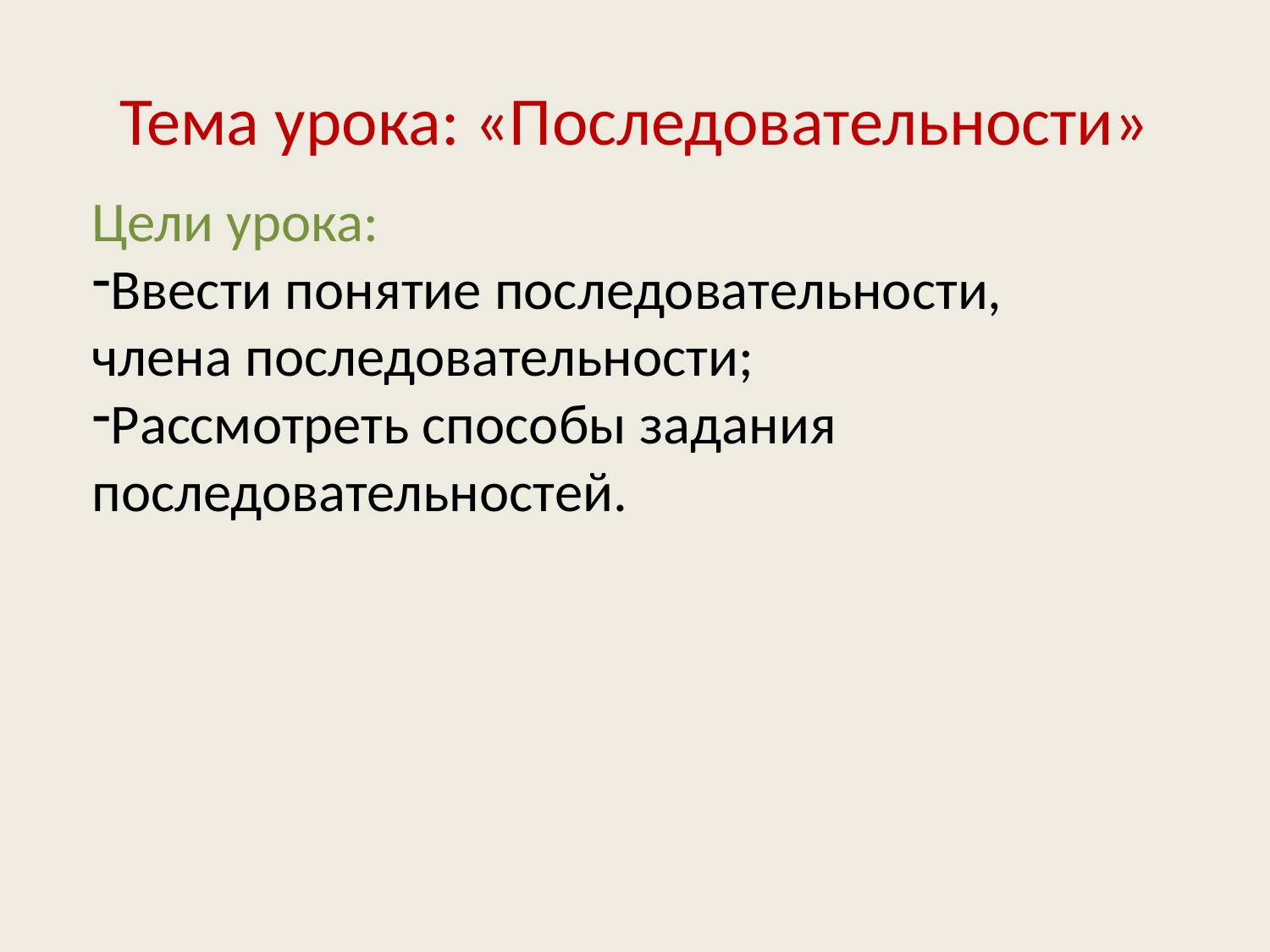

# Тема урока: «Последовательности»
Цели урока:
Ввести понятие последовательности, члена последовательности;
Рассмотреть способы задания последовательностей.